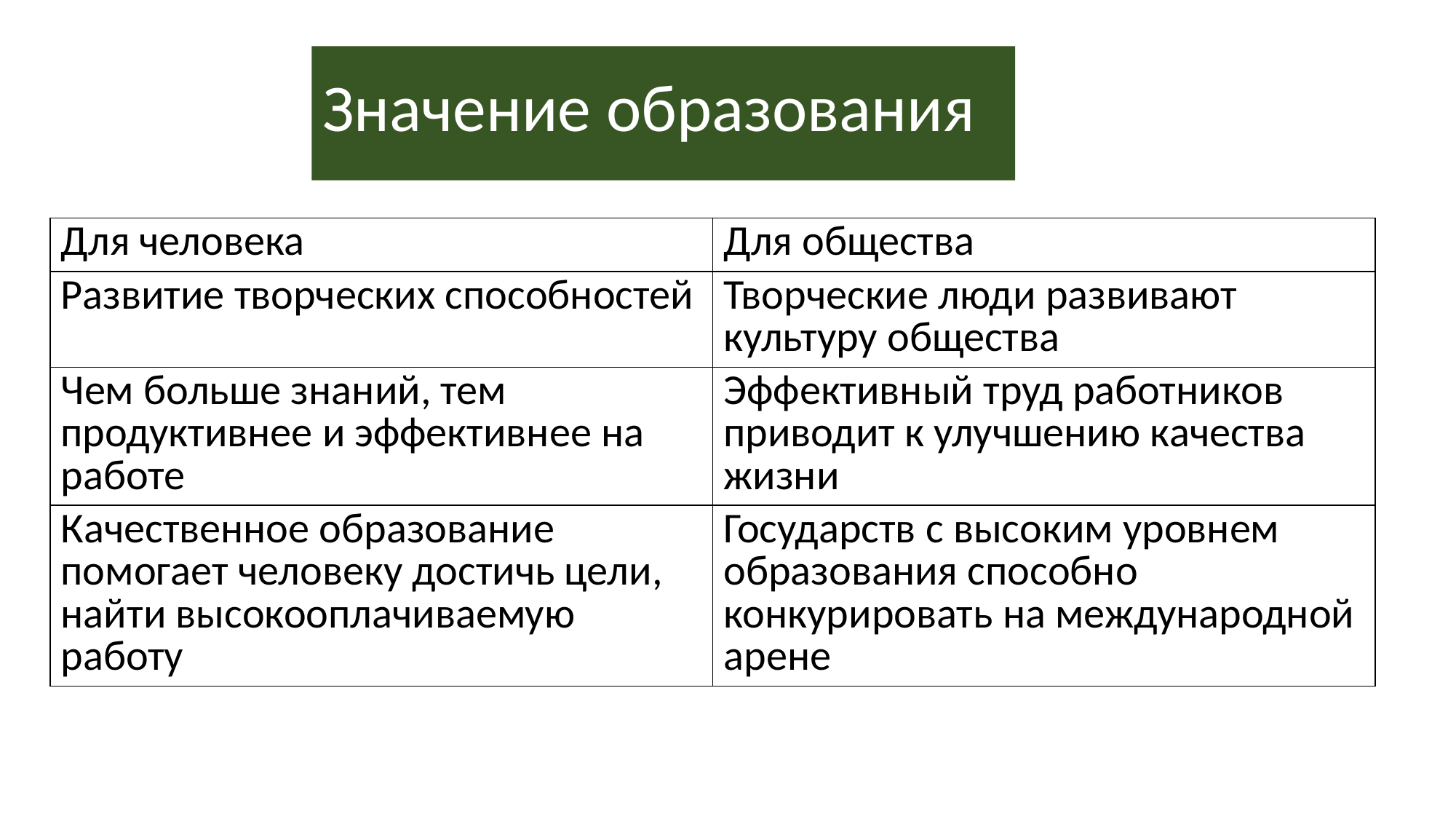

Значение образования
| Для человека | Для общества |
| --- | --- |
| Развитие творческих способностей | Творческие люди развивают культуру общества |
| Чем больше знаний, тем продуктивнее и эффективнее на работе | Эффективный труд работников приводит к улучшению качества жизни |
| Качественное образование помогает человеку достичь цели, найти высокооплачиваемую работу | Государств с высоким уровнем образования способно конкурировать на международной арене |